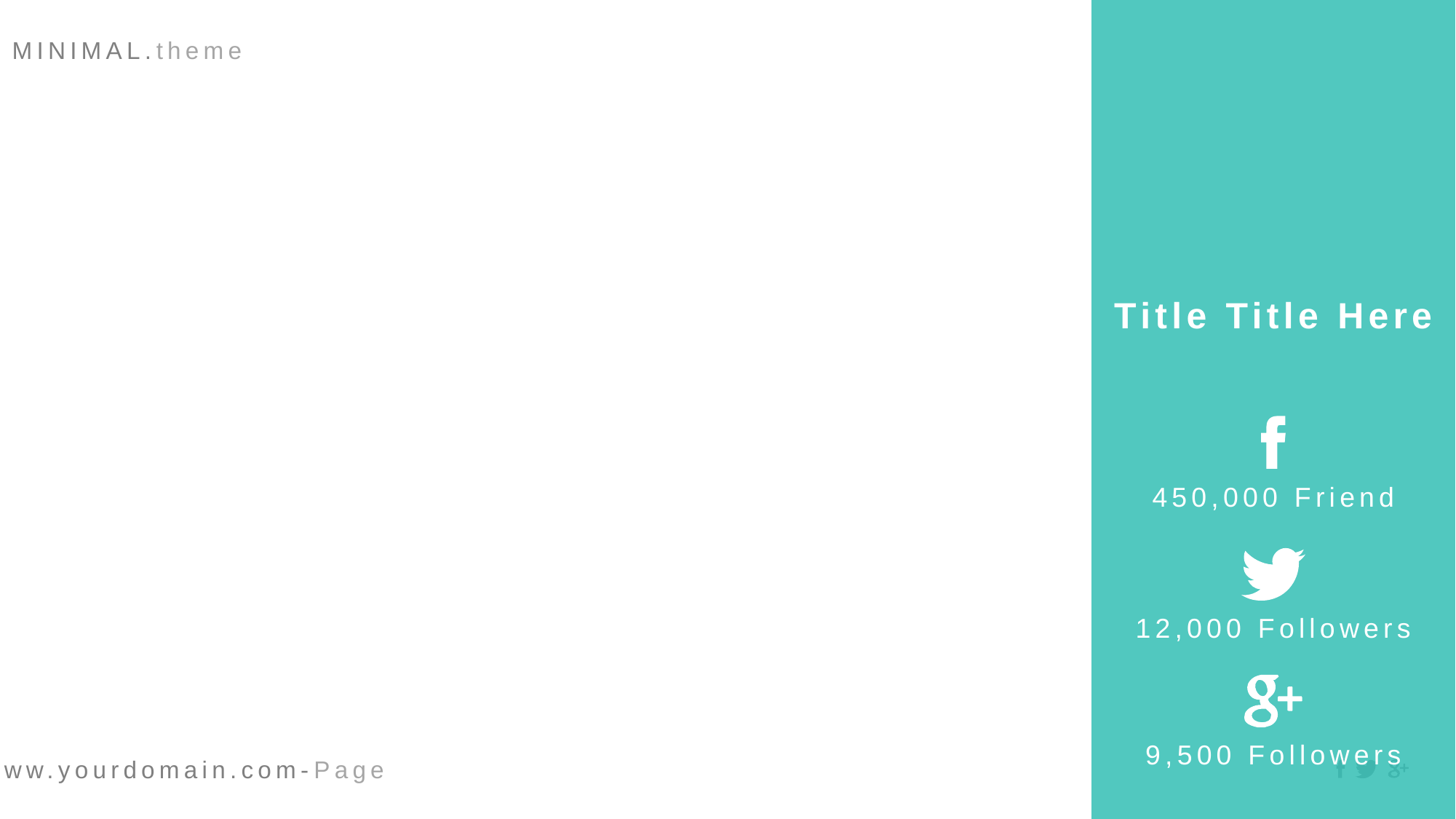

Title Title Here

450,000 Friend

12,000 Followers

9,500 Followers